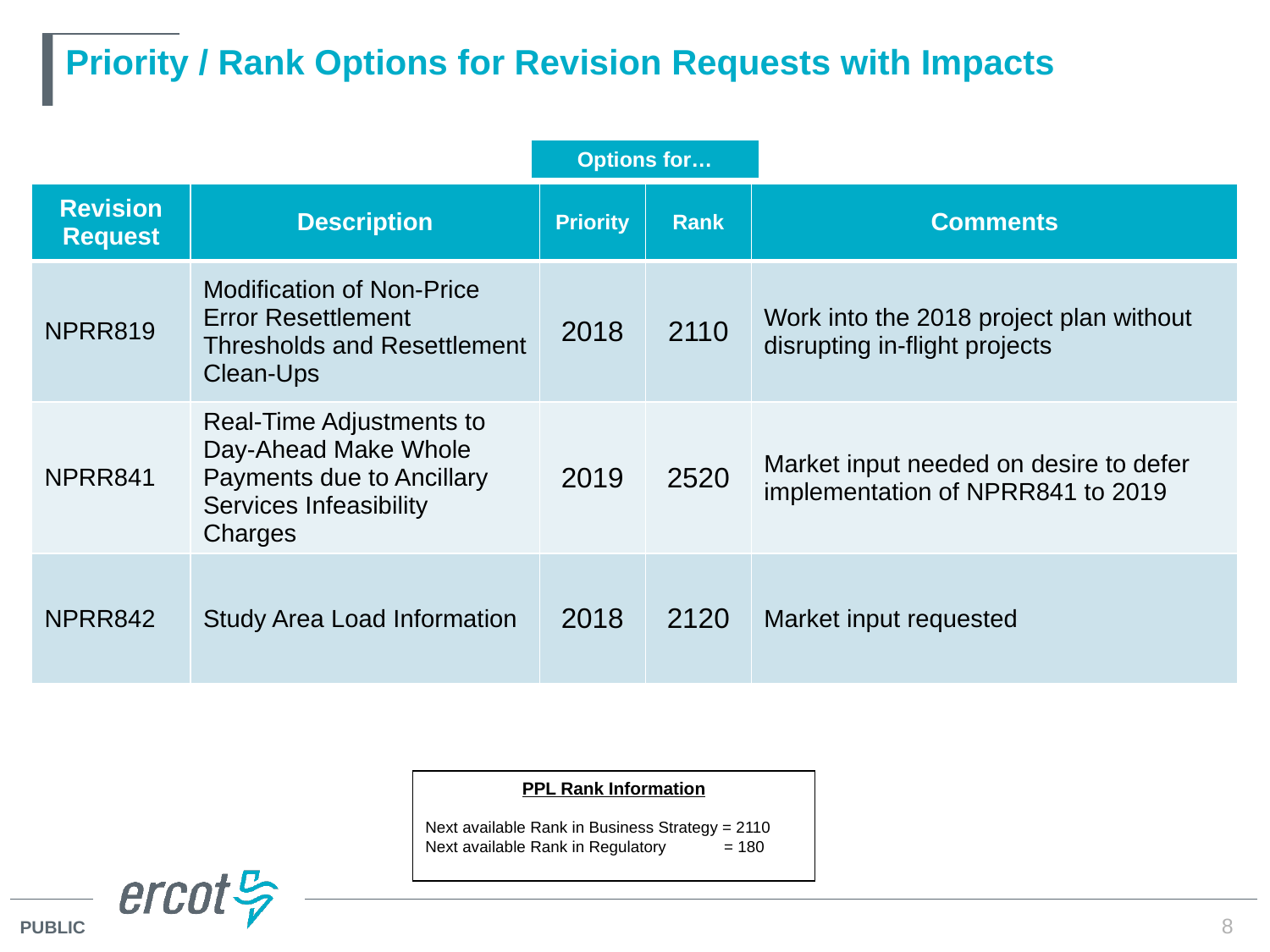

# Priority / Rank Options for Revision Requests with Impacts
| Options for… |
| --- |
| Revision Request | Description | Priority | Rank | Comments |
| --- | --- | --- | --- | --- |
| NPRR819 | Modification of Non-Price Error Resettlement Thresholds and Resettlement Clean-Ups | 2018 | 2110 | Work into the 2018 project plan without disrupting in-flight projects |
| NPRR841 | Real-Time Adjustments to Day-Ahead Make Whole Payments due to Ancillary Services Infeasibility Charges | 2019 | 2520 | Market input needed on desire to defer implementation of NPRR841 to 2019 |
| NPRR842 | Study Area Load Information | 2018 | 2120 | Market input requested |
PPL Rank Information

Next available Rank in Business Strategy = 2110
Next available Rank in Regulatory             = 180

8